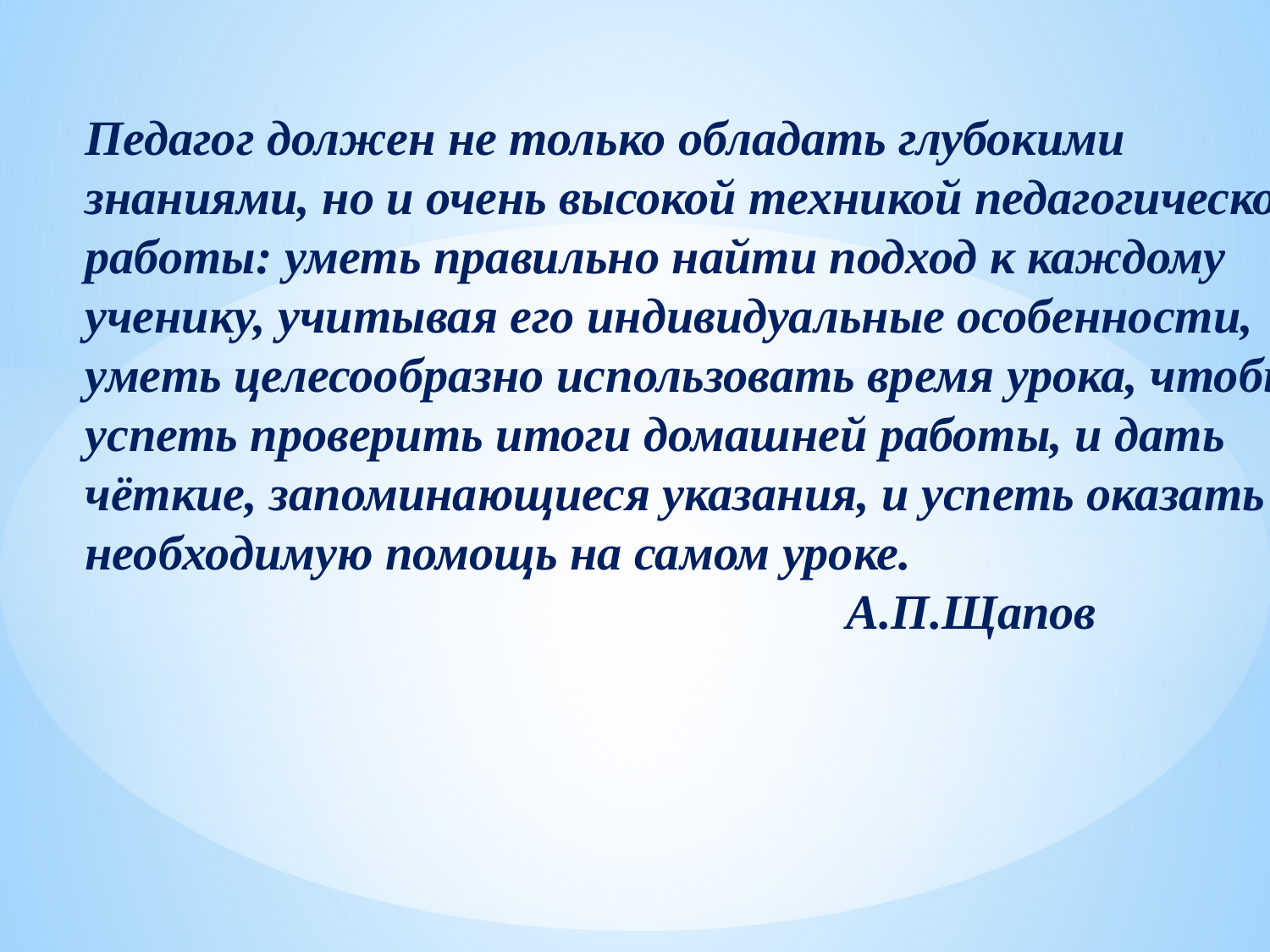

Педагог должен не только обладать глубокими знаниями, но и очень высокой техникой педагогической работы: уметь правильно найти подход к каждому ученику, учитывая его индивидуальные особенности, уметь целесообразно использовать время урока, чтобы успеть проверить итоги домашней работы, и дать чёткие, запоминающиеся указания, и успеть оказать необходимую помощь на самом уроке.
                                                              А.П.Щапов